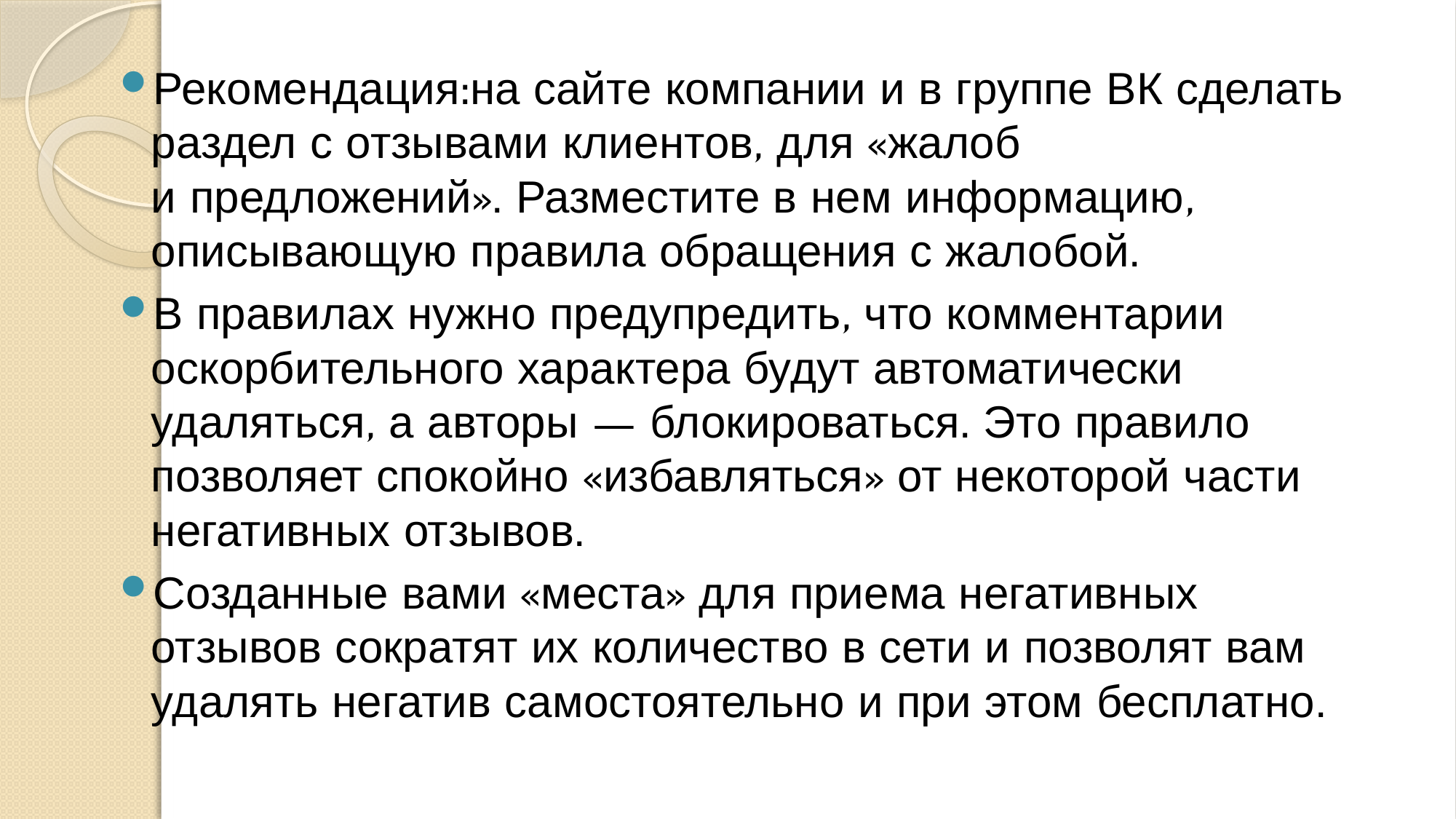

Рекомендация:на сайте компании и в группе ВК сделать раздел с отзывами клиентов, для «жалоб и предложений». Разместите в нем информацию, описывающую правила обращения с жалобой.
В правилах нужно предупредить, что комментарии оскорбительного характера будут автоматически удаляться, а авторы — блокироваться. Это правило позволяет спокойно «избавляться» от некоторой части негативных отзывов.
Созданные вами «места» для приема негативных отзывов сократят их количество в сети и позволят вам удалять негатив самостоятельно и при этом бесплатно.